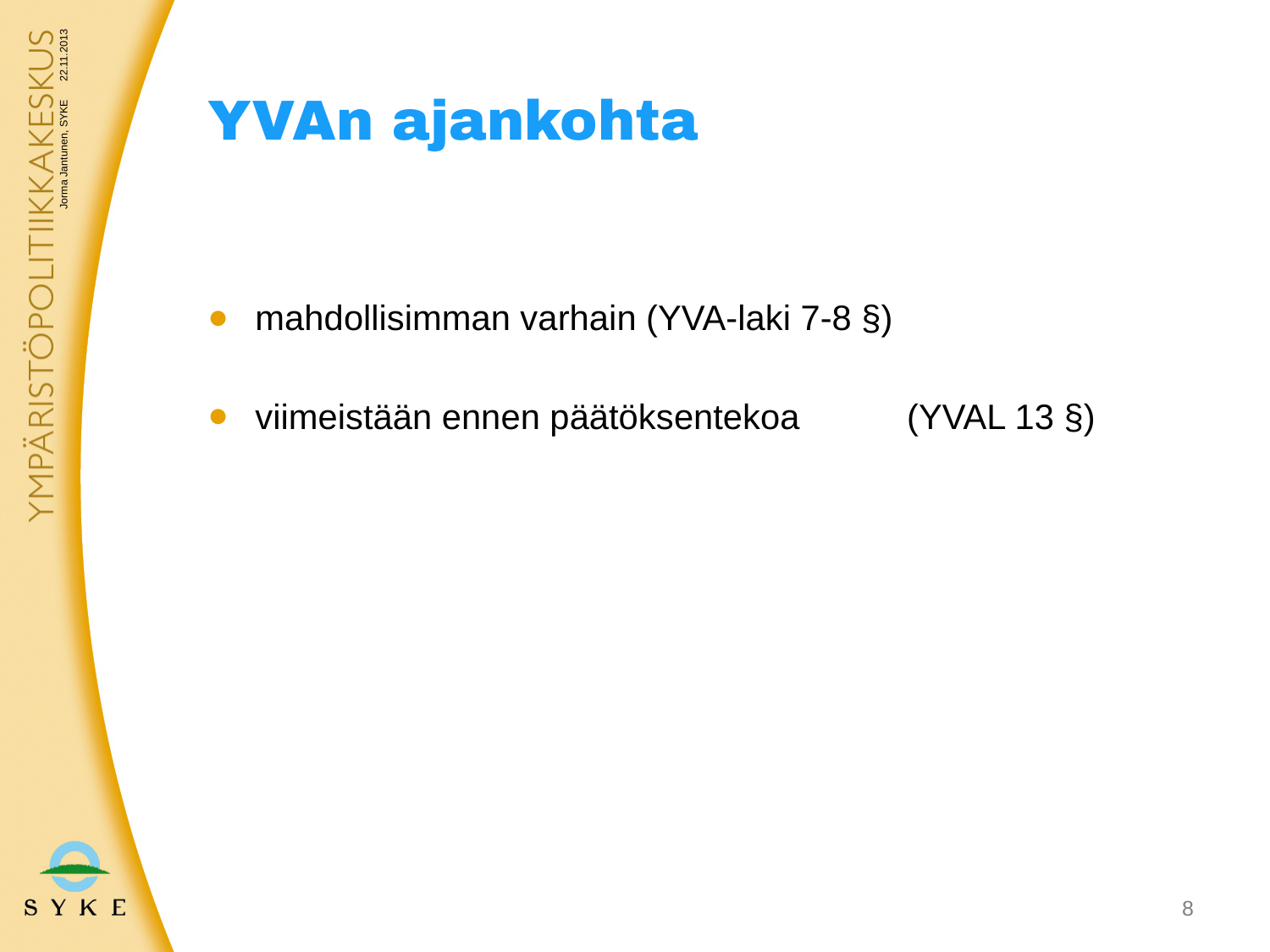

# YVAn ajankohta
22.11.2013
Jorma Jantunen, SYKE
mahdollisimman varhain (YVA-laki 7-8 §)

viimeistään ennen päätöksentekoa           (YVAL 13 §)

8